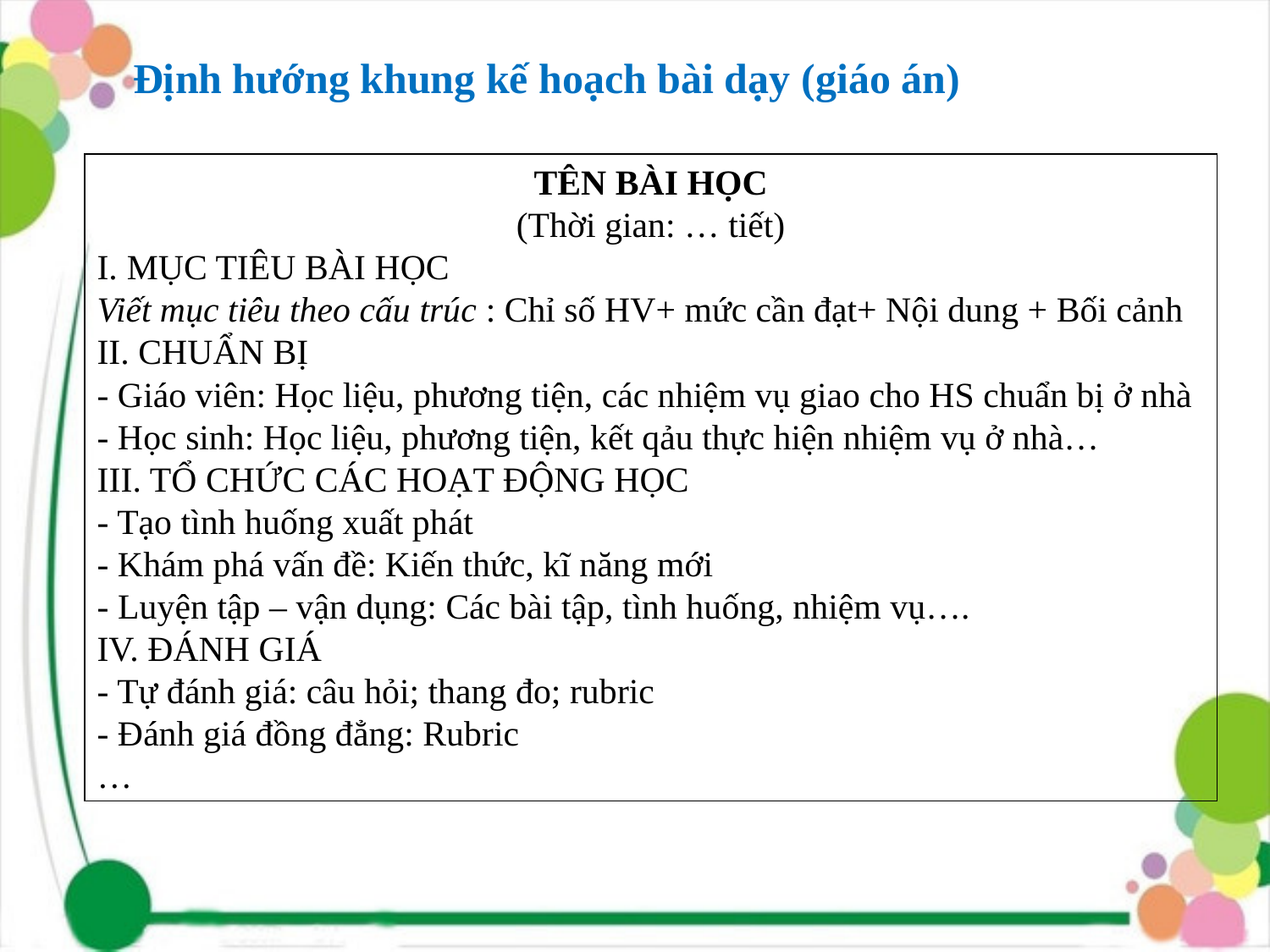

Định hướng khung kế hoạch bài dạy (giáo án)
TÊN BÀI HỌC
(Thời gian: … tiết)
I. MỤC TIÊU BÀI HỌC
Viết mục tiêu theo cấu trúc : Chỉ số HV+ mức cần đạt+ Nội dung + Bối cảnh
II. CHUẨN BỊ
- Giáo viên: Học liệu, phương tiện, các nhiệm vụ giao cho HS chuẩn bị ở nhà
- Học sinh: Học liệu, phương tiện, kết qảu thực hiện nhiệm vụ ở nhà…
III. TỔ CHỨC CÁC HOẠT ĐỘNG HỌC
- Tạo tình huống xuất phát
- Khám phá vấn đề: Kiến thức, kĩ năng mới
- Luyện tập – vận dụng: Các bài tập, tình huống, nhiệm vụ….
IV. ĐÁNH GIÁ
- Tự đánh giá: câu hỏi; thang đo; rubric
- Đánh giá đồng đẳng: Rubric
…